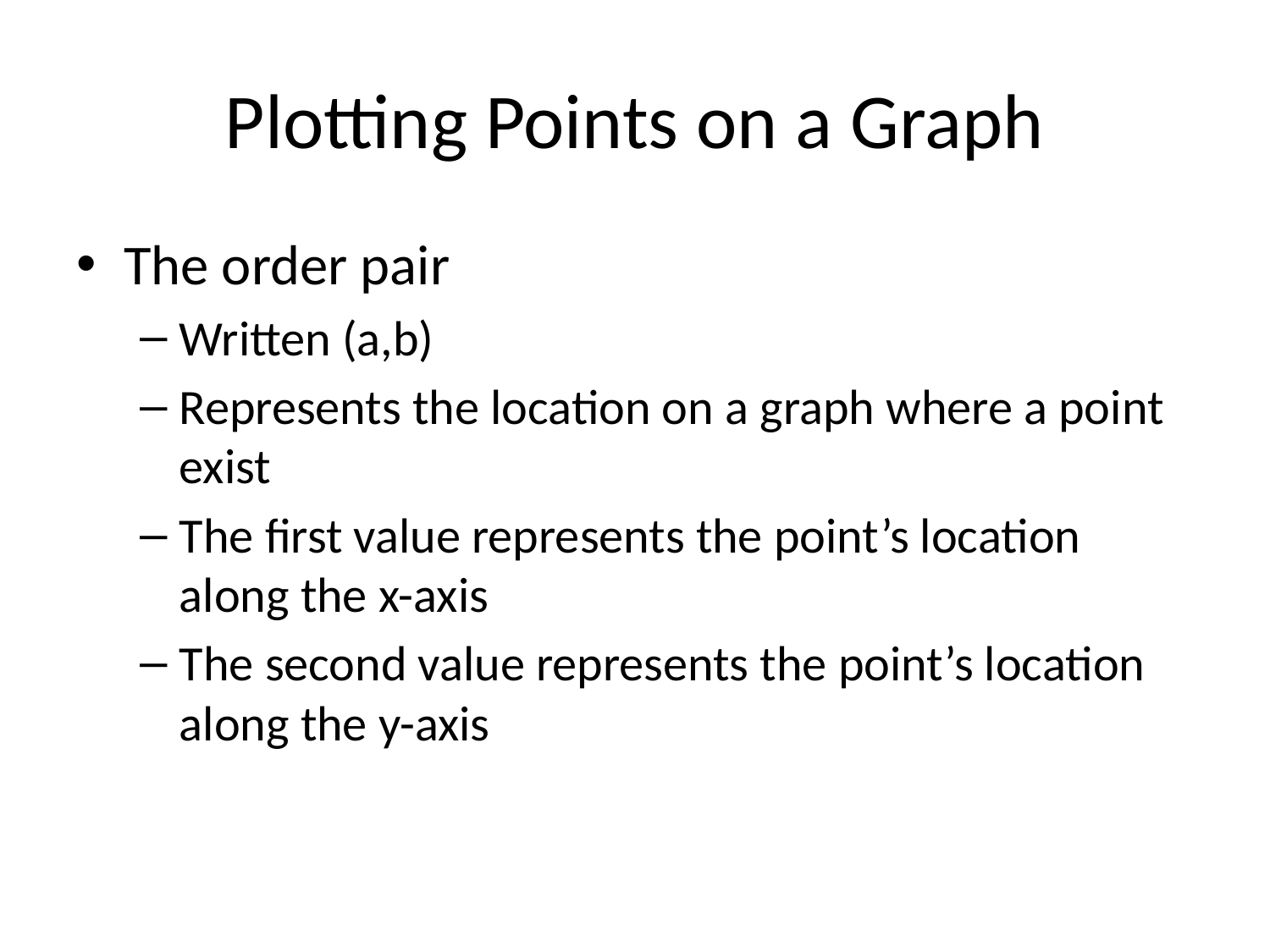

# Plotting Points on a Graph
The order pair
Written (a,b)
Represents the location on a graph where a point exist
The first value represents the point’s location along the x-axis
The second value represents the point’s location along the y-axis